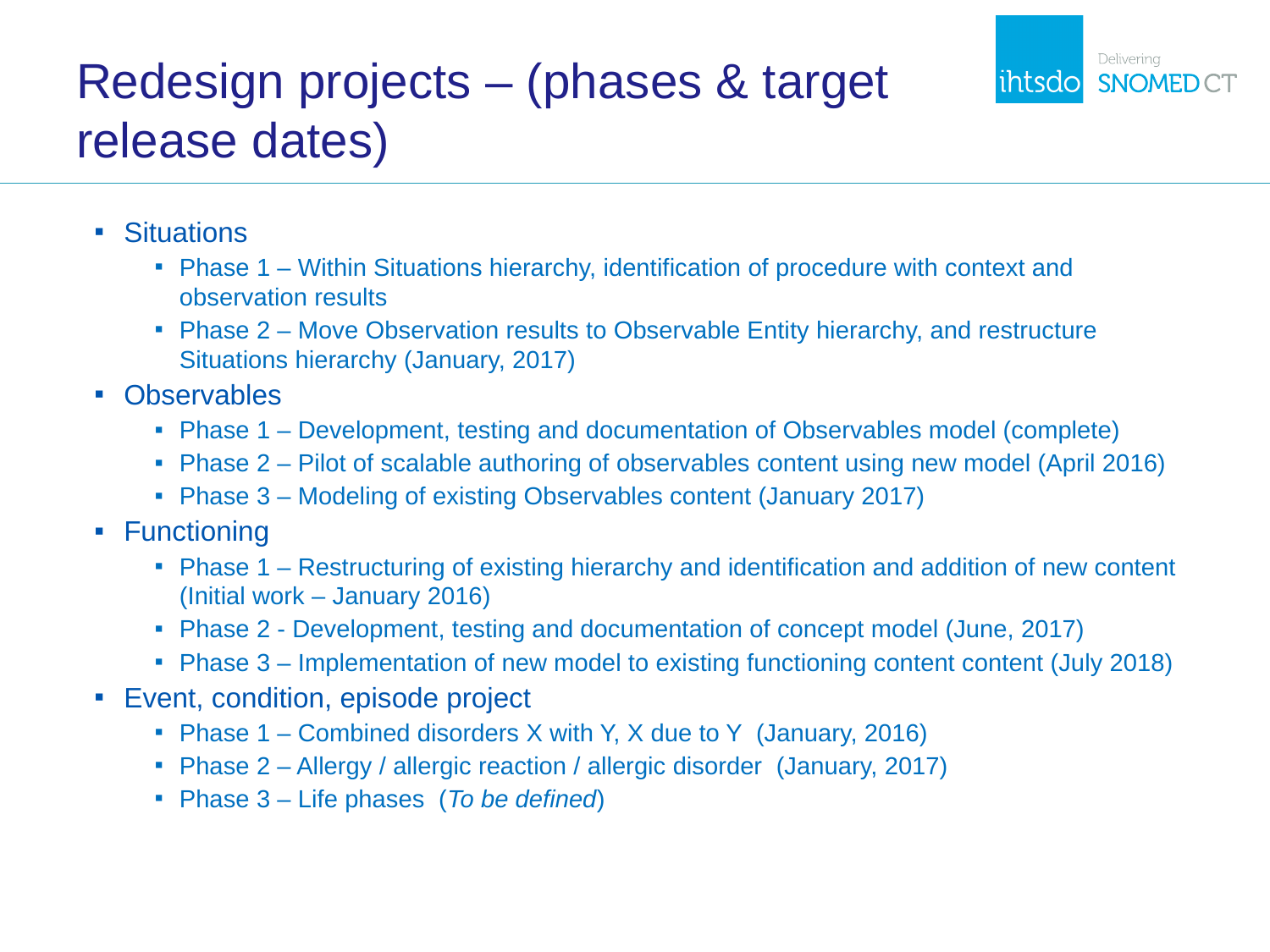

# Redesign projects – (phases & target release dates)
Situations
Phase 1 – Within Situations hierarchy, identification of procedure with context and observation results
Phase 2 – Move Observation results to Observable Entity hierarchy, and restructure Situations hierarchy (January, 2017)
Observables
Phase 1 – Development, testing and documentation of Observables model (complete)
Phase 2 – Pilot of scalable authoring of observables content using new model (April 2016)
Phase 3 – Modeling of existing Observables content (January 2017)
Functioning
Phase 1 – Restructuring of existing hierarchy and identification and addition of new content (Initial work – January 2016)
Phase 2 - Development, testing and documentation of concept model (June, 2017)
Phase 3 – Implementation of new model to existing functioning content content (July 2018)
Event, condition, episode project
Phase 1 – Combined disorders X with Y, X due to Y  (January, 2016)
Phase 2 – Allergy / allergic reaction / allergic disorder  (January, 2017)
Phase 3 – Life phases  (To be defined)